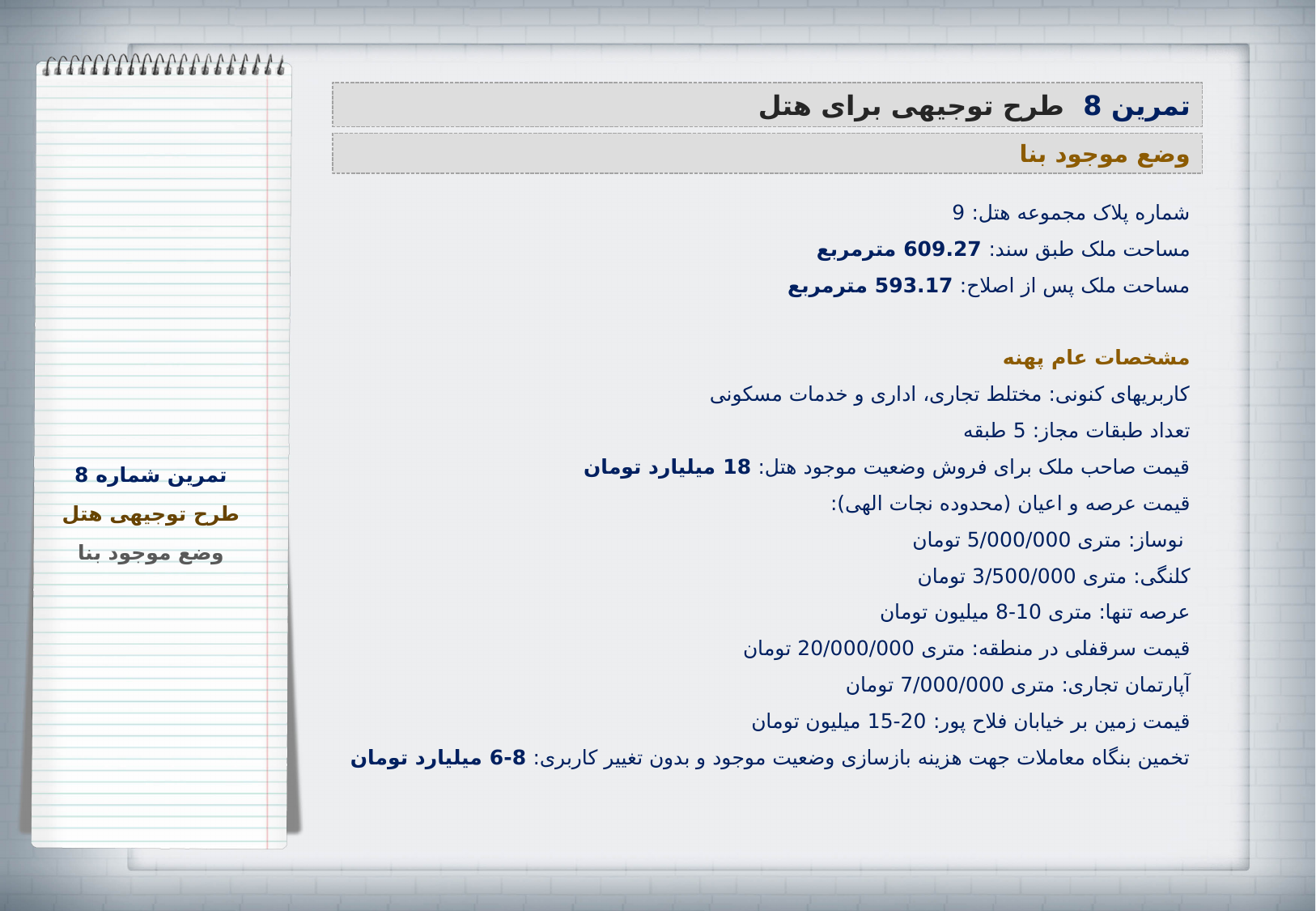

تمرین 8  طرح توجیهی برای هتل
وضع موجود بنا
شماره پلاک مجموعه هتل: 9
مساحت ملک طبق سند: 609.27 مترمربع
مساحت ملک پس از اصلاح: 593.17 مترمربع

مشخصات عام پهنه
کاربری‏های کنونی: مختلط تجاری، اداری و خدمات مسکونی
تعداد طبقات مجاز: 5 طبقه
قیمت صاحب ملک برای فروش وضعیت موجود هتل: 18 میلیارد تومان
قیمت عرصه و اعیان (محدوده نجات الهی):
 نوساز: متری 5/000/000 تومان
کلنگی: متری 3/500/000 تومان
عرصه تنها: متری 10-8 میلیون تومان
قیمت سرقفلی در منطقه: متری 20/000/000 تومان
آپارتمان تجاری: متری 7/000/000 تومان
قیمت زمین بر خیابان فلاح پور: 20-15 میلیون تومان
تخمین بنگاه معاملات جهت هزینه بازسازی وضعیت موجود و بدون تغییر کاربری: 8-6 میلیارد تومان
تمرین شماره 8
طرح توجیهی هتل
وضع موجود بنا